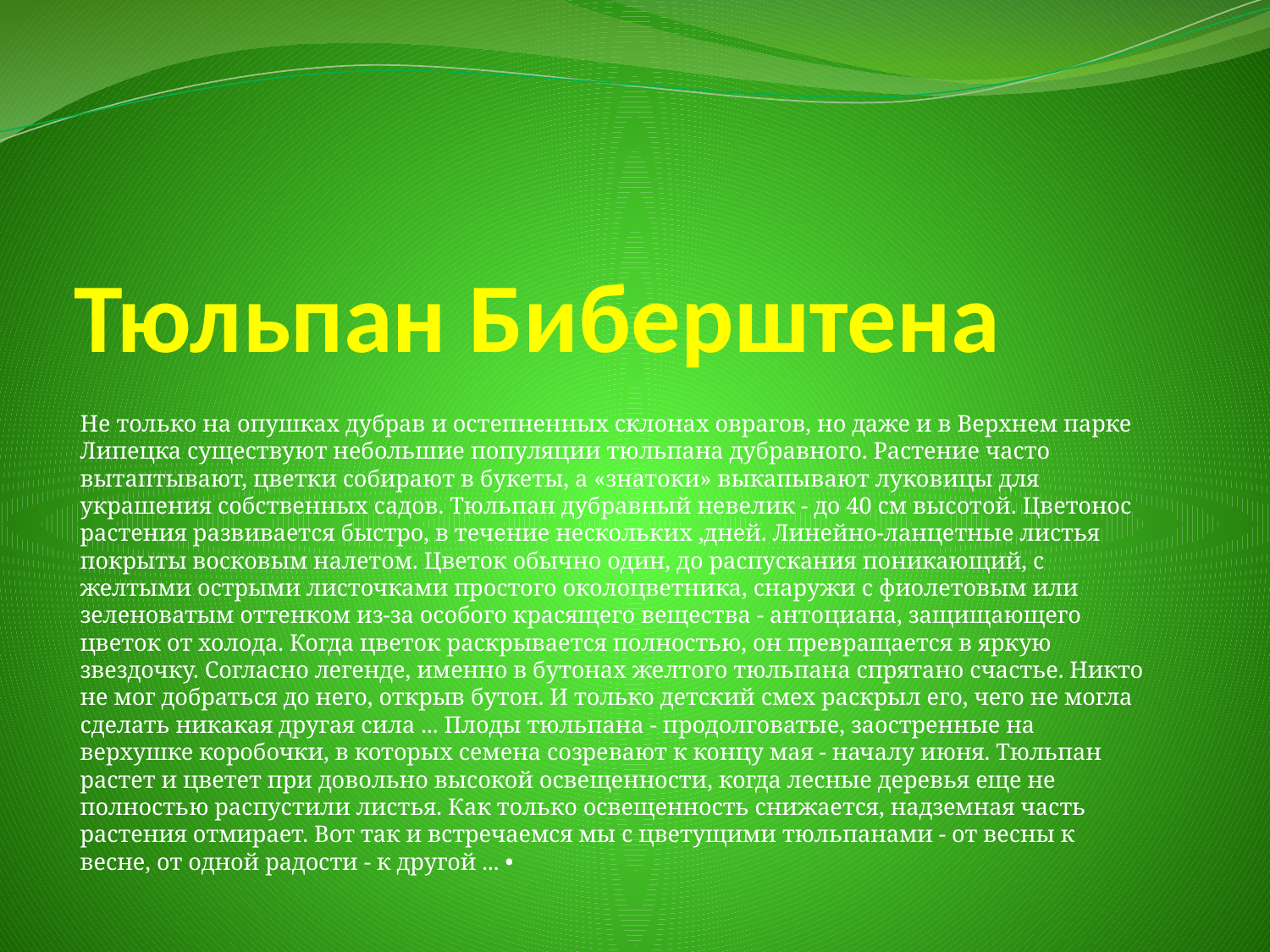

# Тюльпан Биберштена
Не только на опушках дубрав и остепненных склонах оврагов, но даже и в Верхнем парке Липецка существуют небольшие популяции тюльпана дубравного. Растение часто вытаптывают, цветки соби­рают в букеты, а «знатоки» выкапывают луковицы для украшения собственных садов. Тюльпан дубравный невелик - до 40 см высотой. Цветонос растения разви­вается быстро, в течение нескольких ,дней. Линейно-ланцетные листья покрыты восковым налетом. Цветок обычно один, до распуска­ния поникающий, с желтыми острыми листочками простого околоцветника, снаружи с фиолетовым или зеленова­тым оттенком из-за особого красящего вещества - антоциана, защищающего цветок от холода. Когда цветок раскрывается полно­стью, он превращается в яркую звездочку. Согласно легенде, именно в бутонах желтого тюльпана спрятано счастье. Никто не мог добраться до него, открыв бутон. И только детский смех раскрыл его, чего не могла сделать никакая другая сила ... Плоды тюльпана - продолговатые, заостренные на верхушке коробочки, в которых семена созревают к концу мая - началу июня. Тюльпан растет и цветет при довольно высокой освещенности, когда лесные деревья еще не полностью распустили листья. Как только освещенность снижается, надземная часть растения отмирает. Вот так и встречаемся мы с цветущими тюльпанами - от весны к весне, от одной радости - к другой ... •